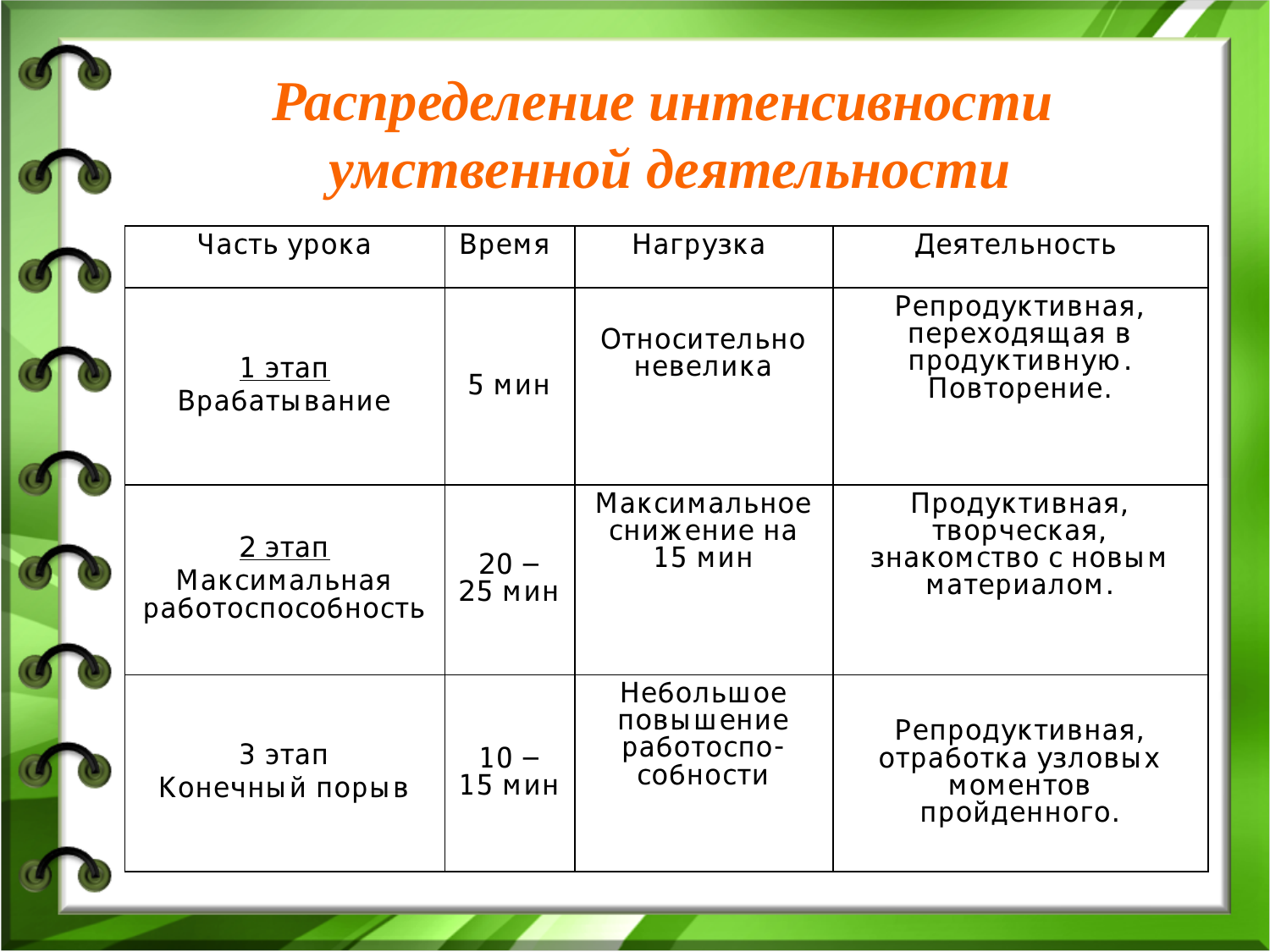

Распределение интенсивности
умственной деятельности
| Часть урока | Время | Нагрузка | Деятельность |
| --- | --- | --- | --- |
| 1 этап Врабатывание | 5 мин | Относительно невелика | Репродуктивная, переходящая в продуктивную. Повторение. |
| 2 этап Максимальная работоспособность | 20 – 25 мин | Максимальное снижение на 15 мин | Продуктивная, творческая, знакомство с новым материалом. |
| 3 этап Конечный порыв | 10 – 15 мин | Небольшое повышение работоспо-собности | Репродуктивная, отработка узловых моментов пройденного. |